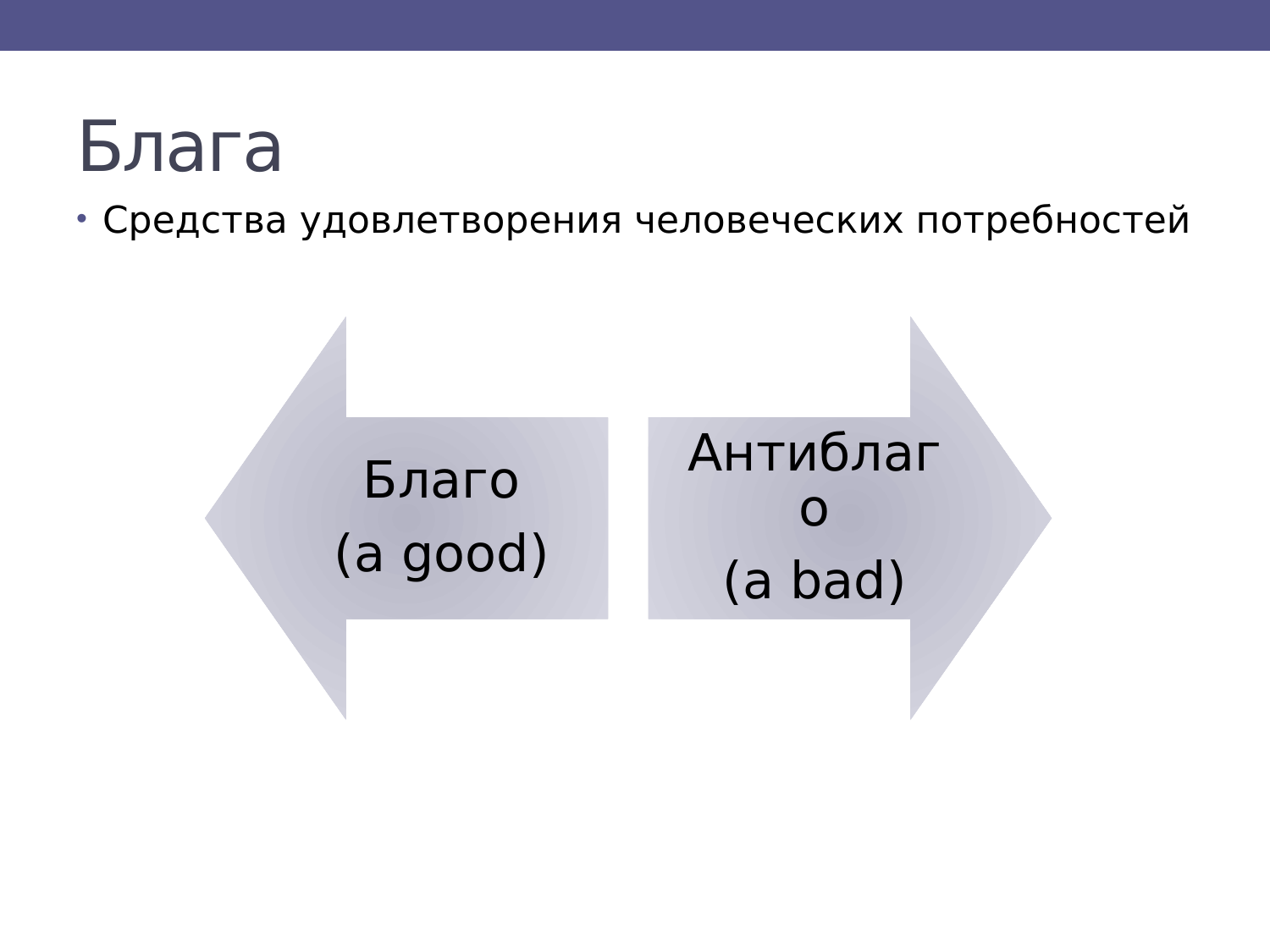

# Блага
Средства удовлетворения человеческих потребностей
Благо
(a good)
Антиблаго
(a bad)